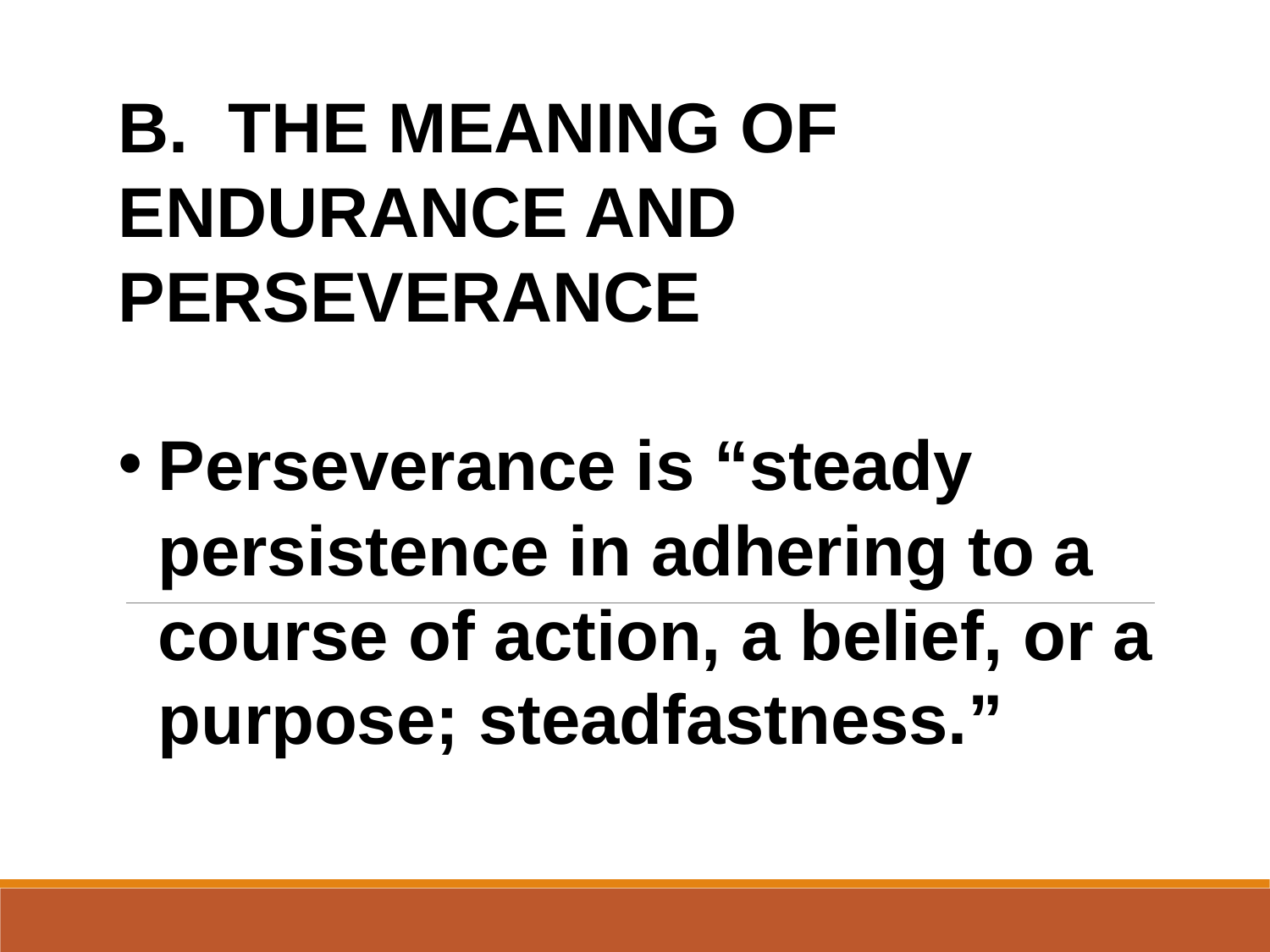

B.  THE MEANING OF ENDURANCE AND PERSEVERANCE

Perseverance is “steady persistence in adhering to a course of action, a belief, or a purpose; steadfastness.”